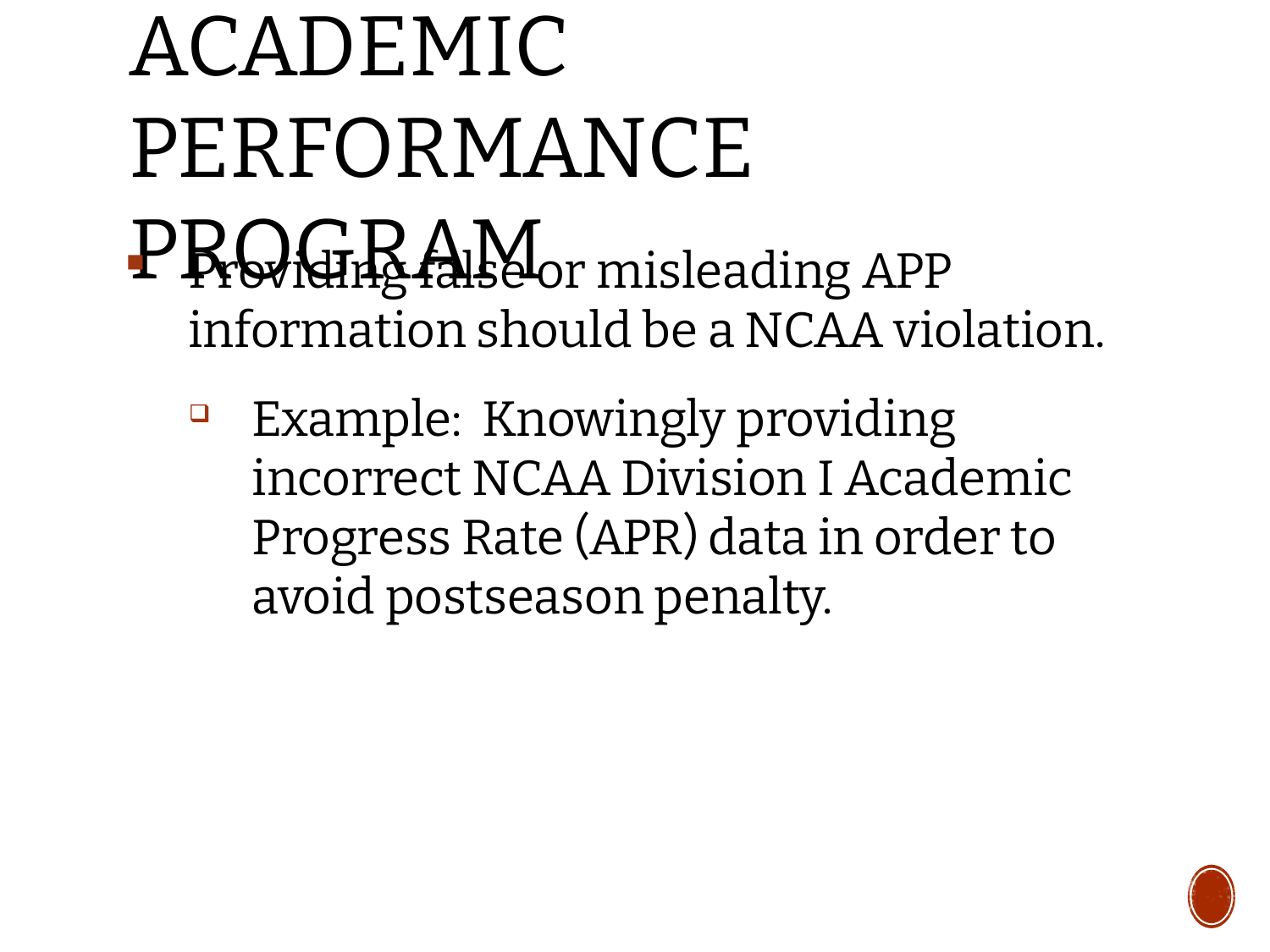

# Academic Performance Program
Providing false or misleading APP information should be a NCAA violation.

Example:  Knowingly providing incorrect NCAA Division I Academic Progress Rate (APR) data in order to avoid postseason penalty.